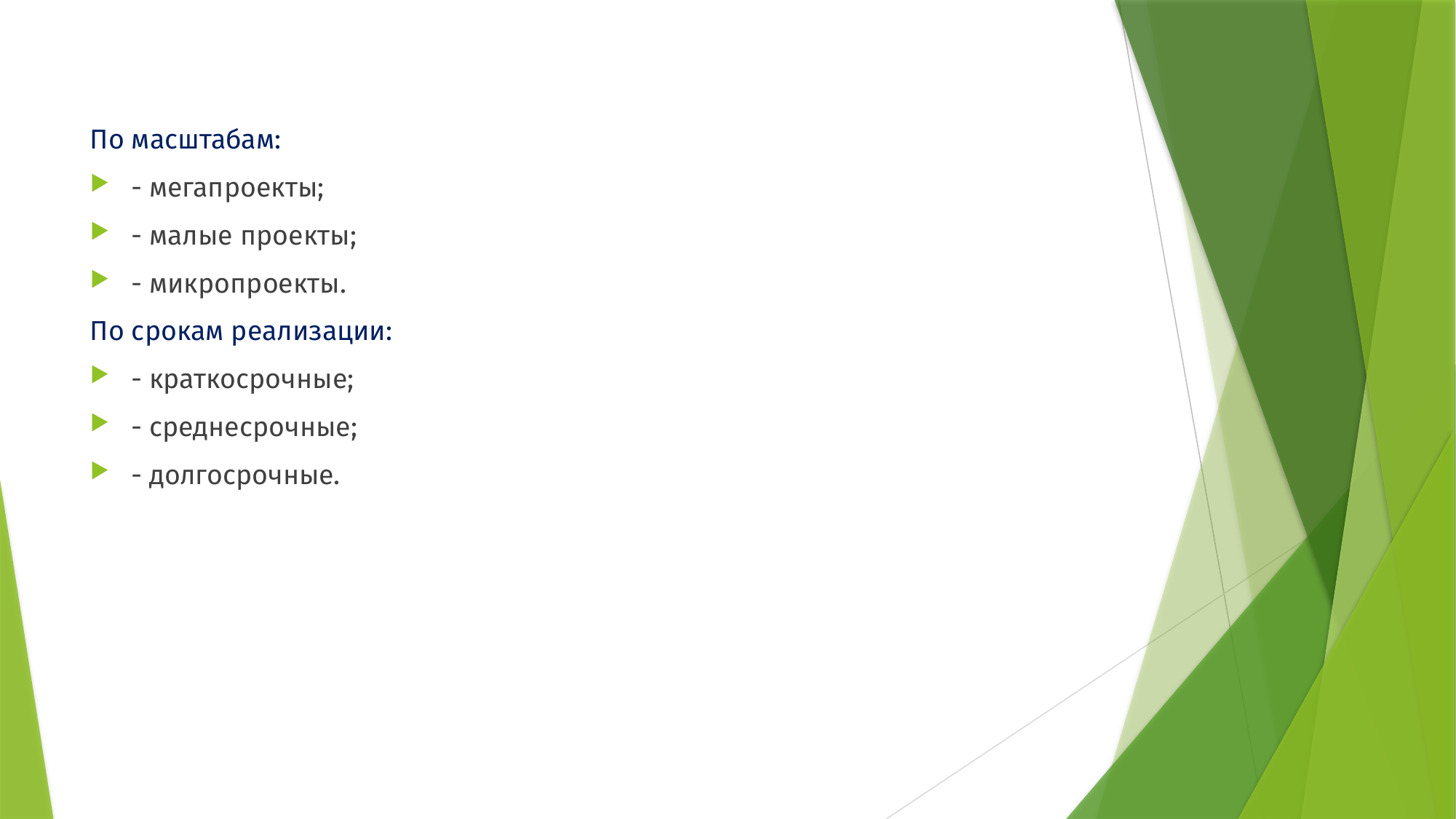

По масштабам:
- мегапроекты;
- малые проекты;
- микропроекты.
По срокам реализации:
- краткосрочные;
- среднесрочные;
- долгосрочные.